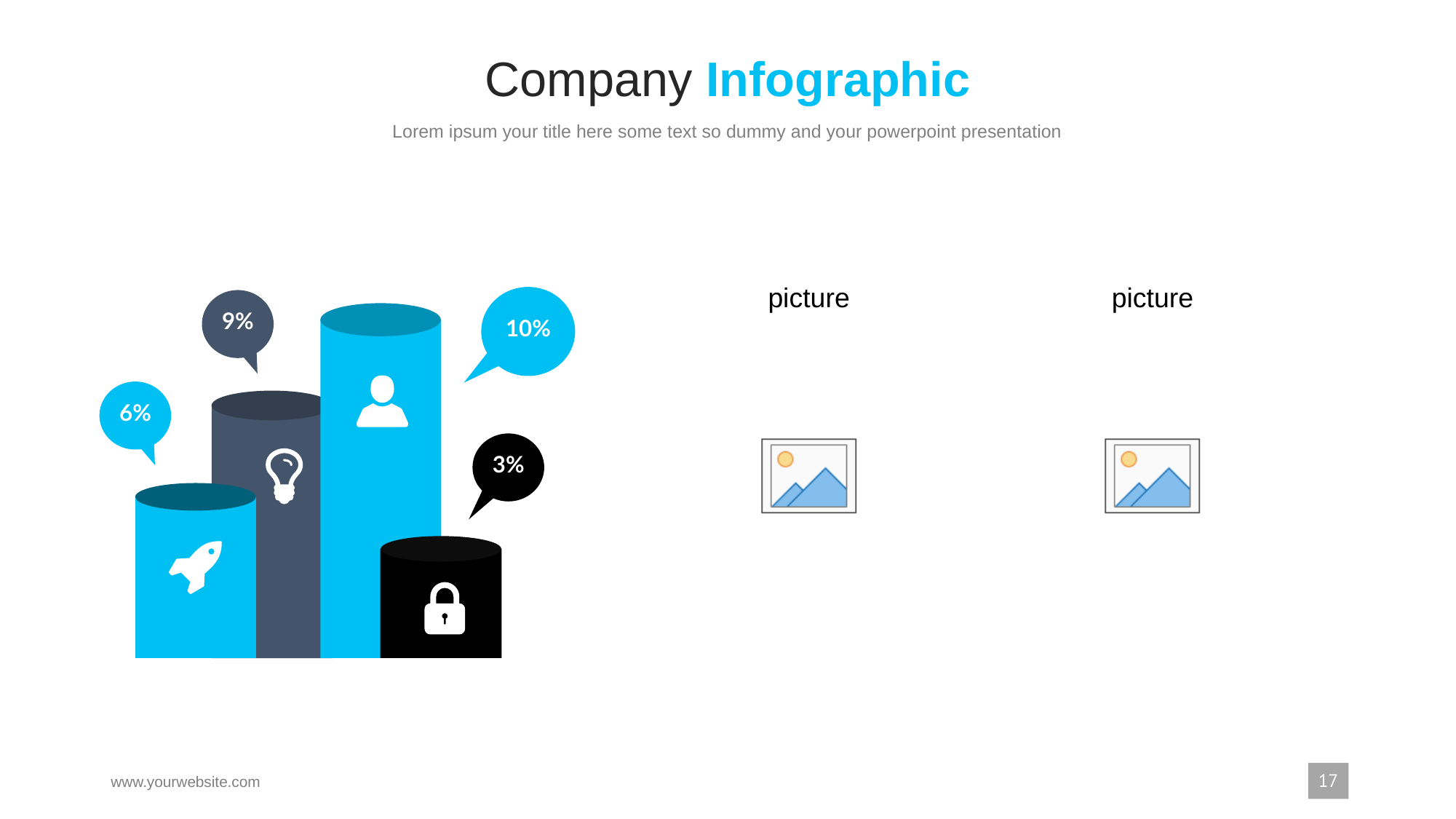

Company Infographic
Lorem ipsum your title here some text so dummy and your powerpoint presentation

9%

10%

6%

3%

17
www.yourwebsite.com